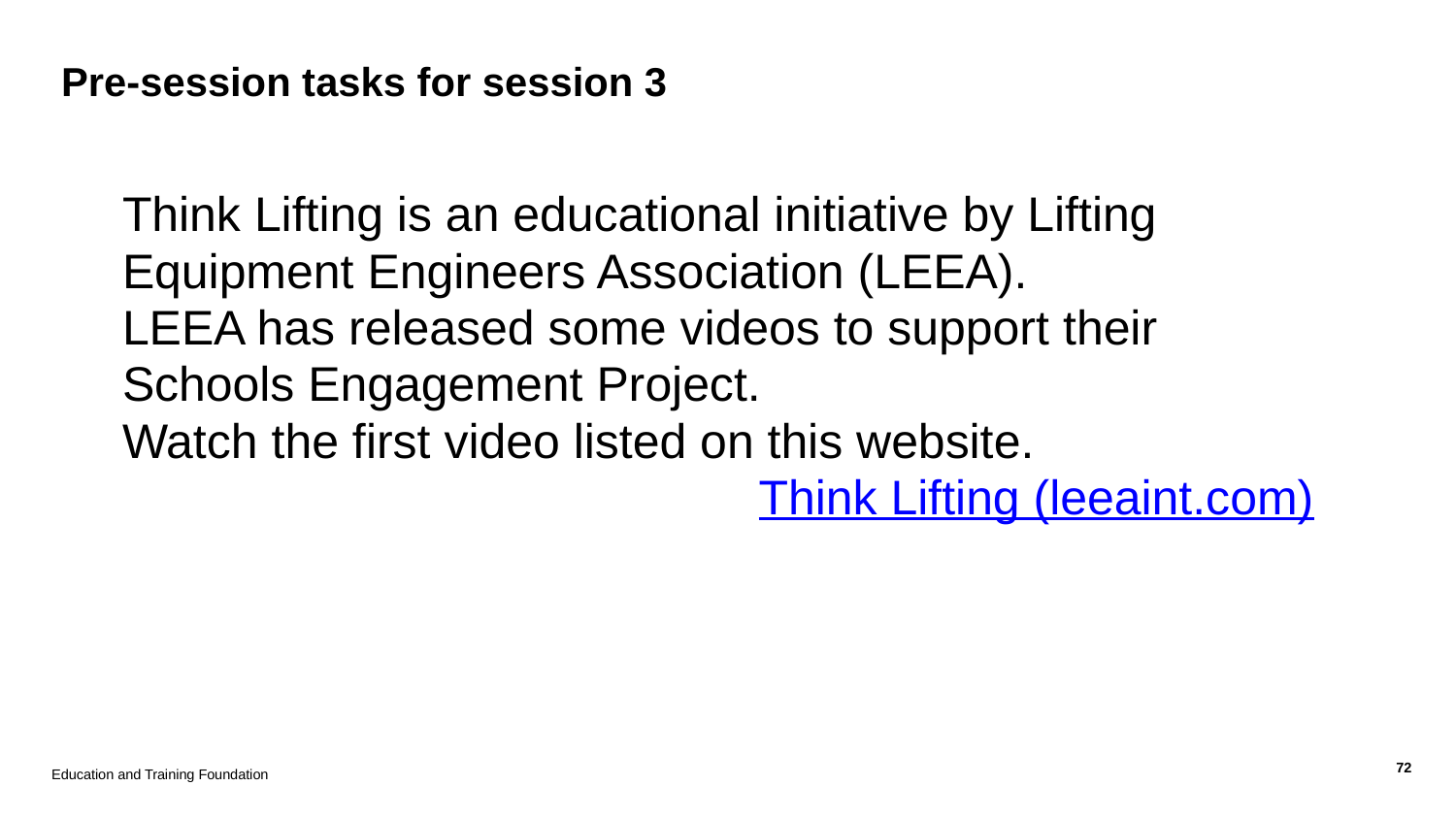

Pre-session tasks for session 3
Think Lifting is an educational initiative by Lifting Equipment Engineers Association (LEEA).
LEEA has released some videos to support their Schools Engagement Project.
Watch the first video listed on this website.
Think Lifting (leeaint.com)

Education and Training Foundation
72